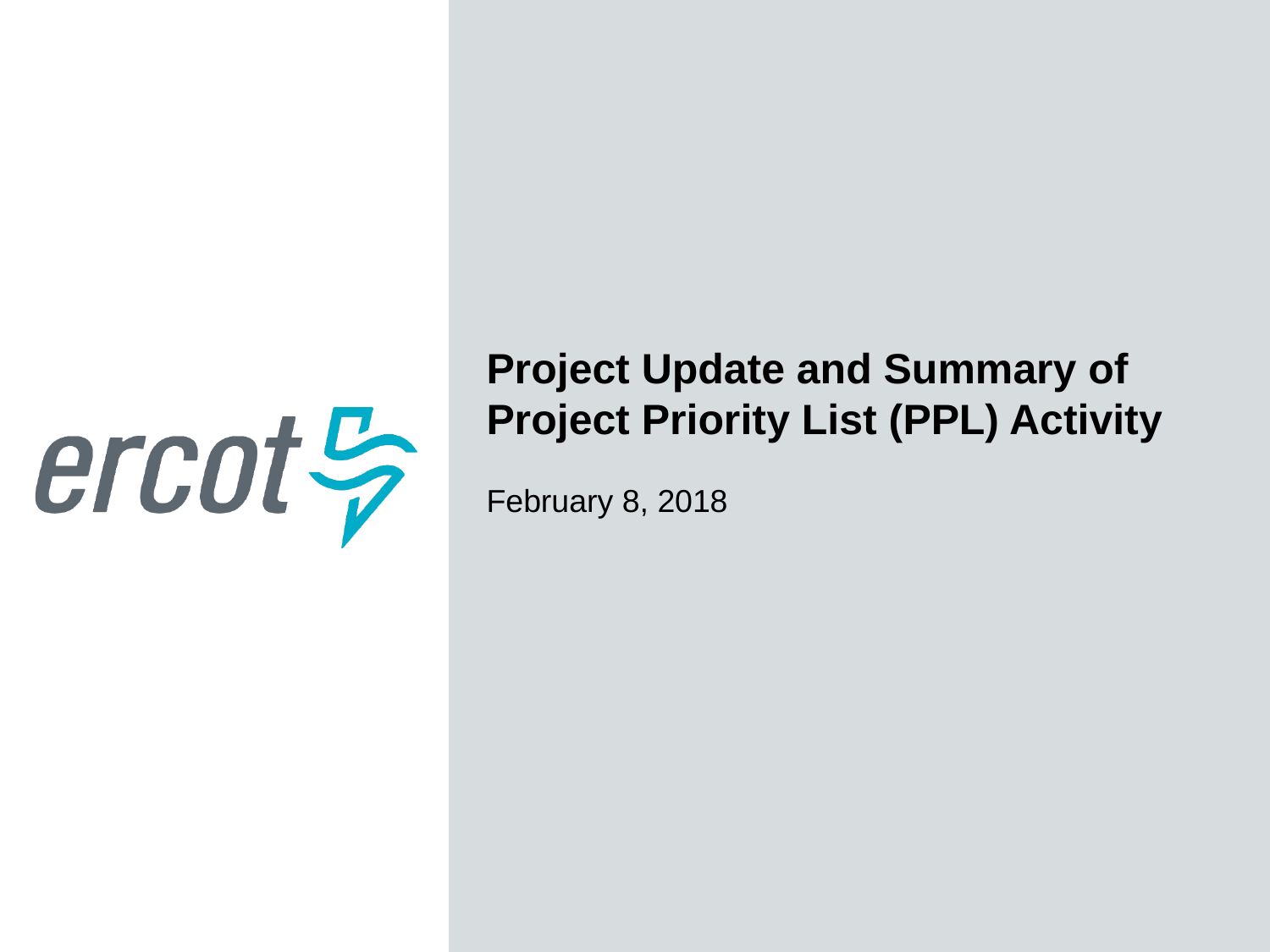

Project Update and Summary of
Project Priority List (PPL) Activity

February 8, 2018